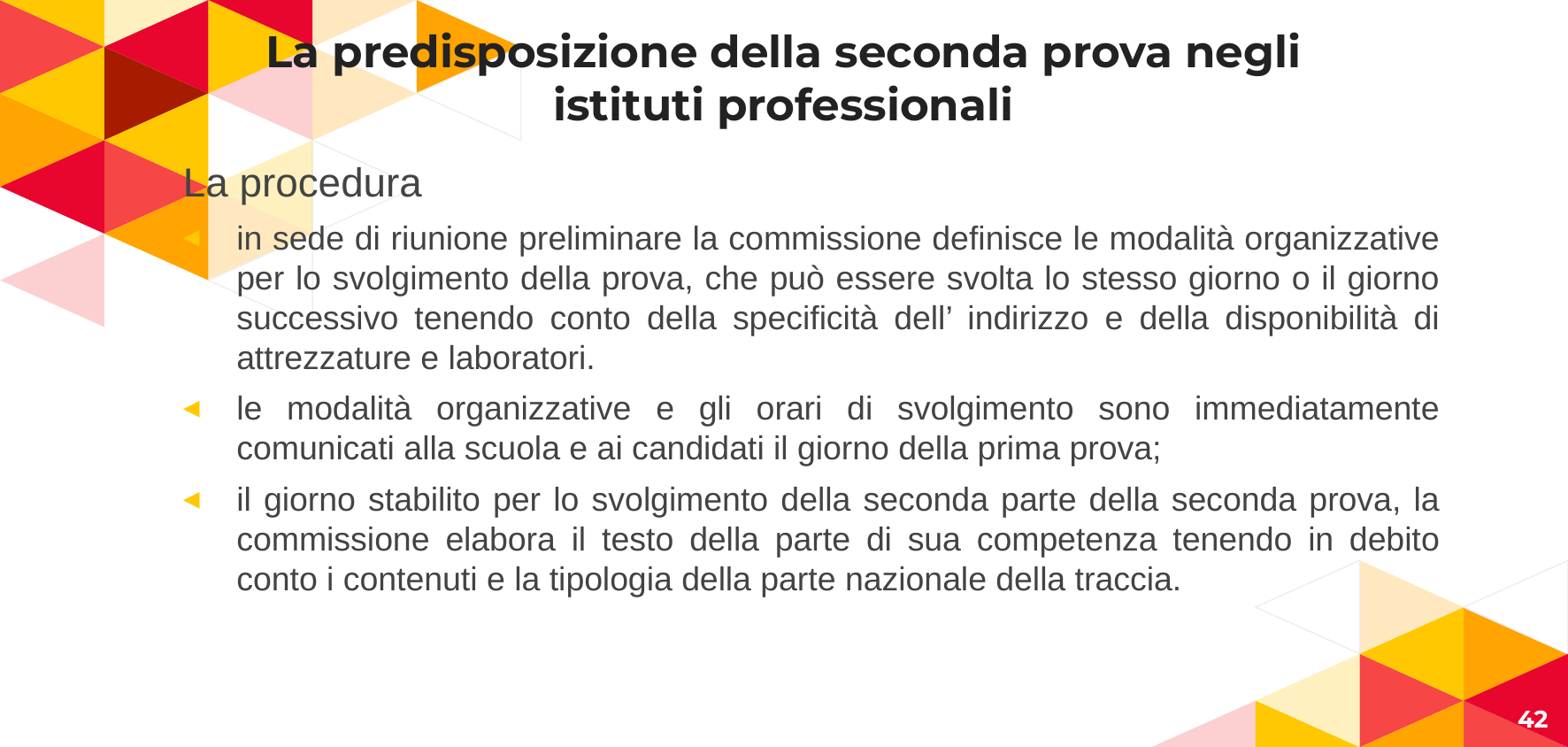

# La predisposizione della seconda prova negli istituti professionali
La procedura
in sede di riunione preliminare la commissione definisce le modalità organizzative per lo svolgimento della prova, che può essere svolta lo stesso giorno o il giorno successivo tenendo conto della specificità dell’ indirizzo e della disponibilità di attrezzature e laboratori.
le modalità organizzative e gli orari di svolgimento sono immediatamente comunicati alla scuola e ai candidati il giorno della prima prova;
il giorno stabilito per lo svolgimento della seconda parte della seconda prova, la commissione elabora il testo della parte di sua competenza tenendo in debito conto i contenuti e la tipologia della parte nazionale della traccia.

42